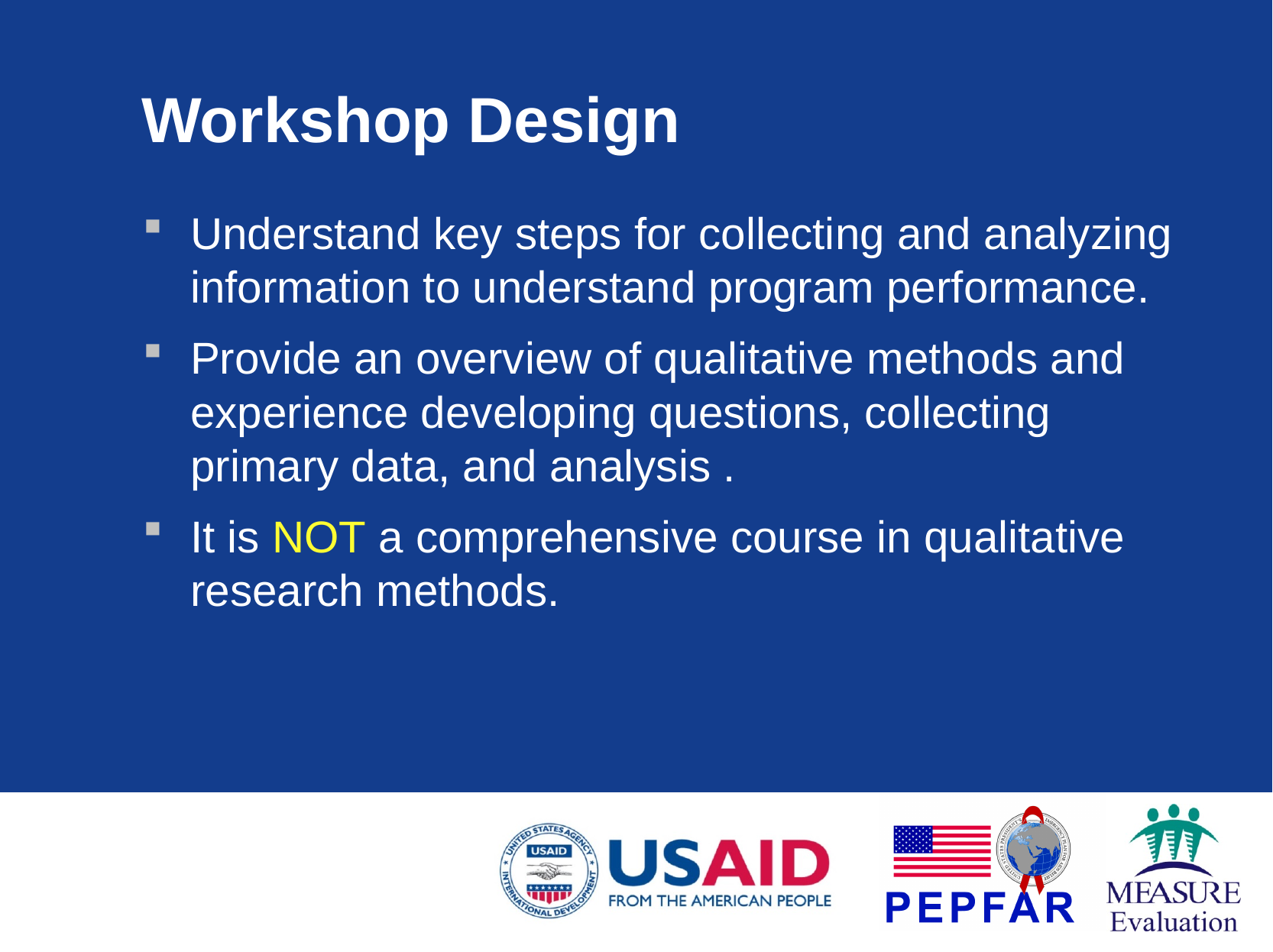

# Workshop Design
Understand key steps for collecting and analyzing information to understand program performance.
Provide an overview of qualitative methods and experience developing questions, collecting primary data, and analysis .
It is NOT a comprehensive course in qualitative research methods.